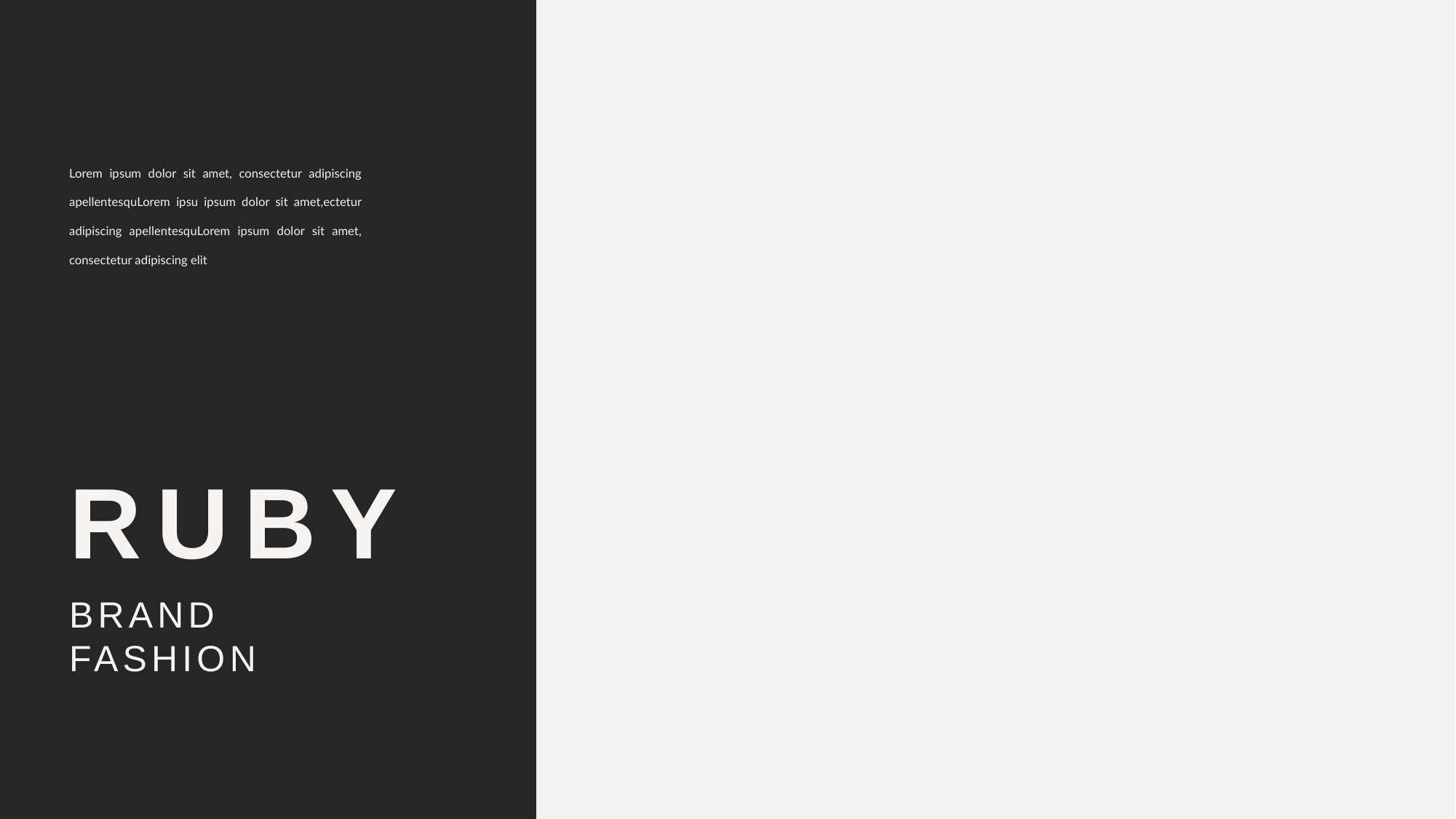

Lorem ipsum dolor sit amet, consectetur adipiscing apellentesquLorem ipsu ipsum dolor sit amet,ectetur adipiscing apellentesquLorem ipsum dolor sit amet, consectetur adipiscing elit

RUBY
BRAND FASHION